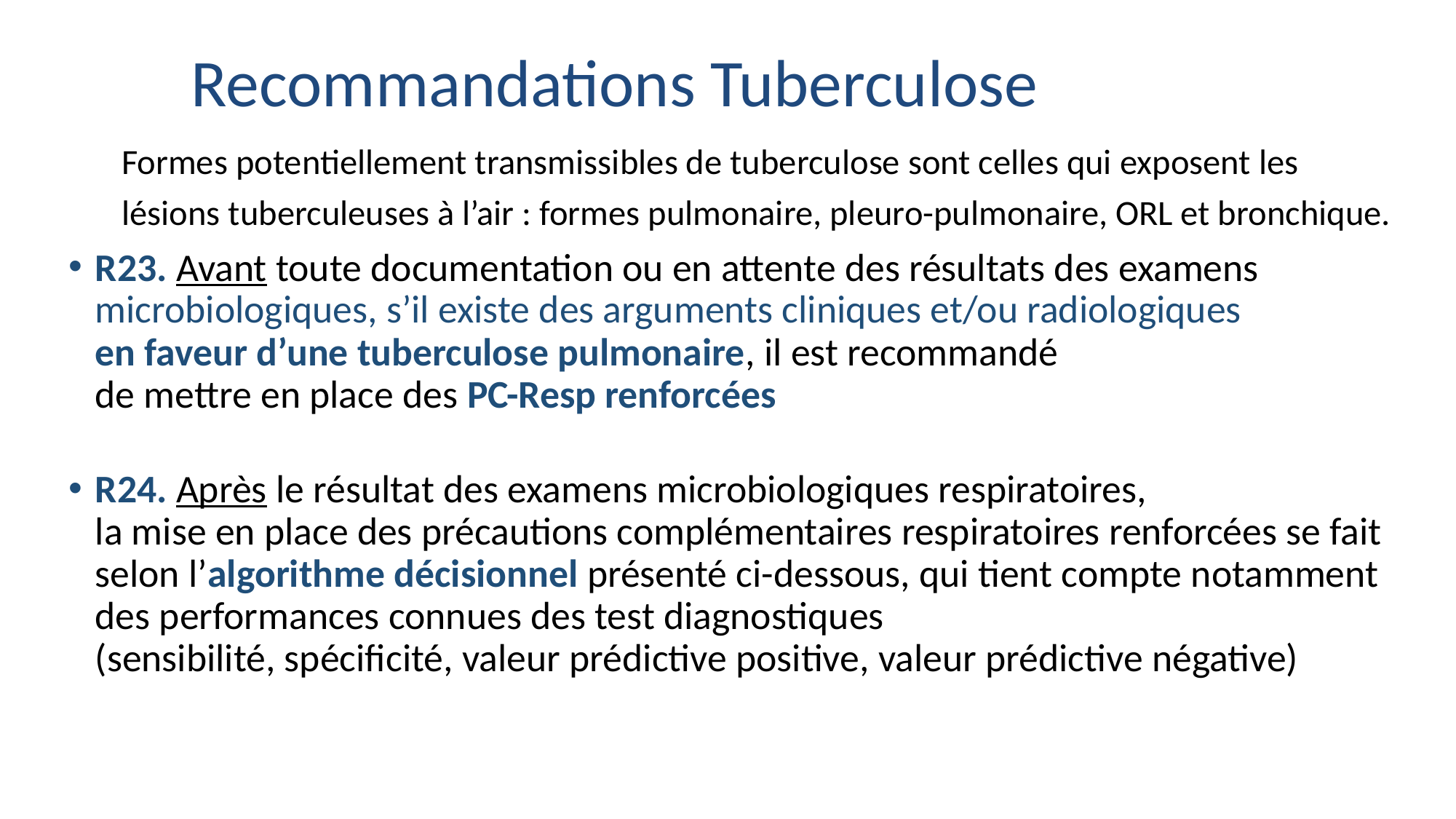

# Recommandations Tuberculose
Formes potentiellement transmissibles de tuberculose sont celles qui exposent les lésions tuberculeuses à l’air : formes pulmonaire, pleuro-pulmonaire, ORL et bronchique.
R23. Avant toute documentation ou en attente des résultats des examens microbiologiques, s’il existe des arguments cliniques et/ou radiologiques
en faveur d’une tuberculose pulmonaire, il est recommandé
de mettre en place des PC-Resp renforcées

R24. Après le résultat des examens microbiologiques respiratoires,
la mise en place des précautions complémentaires respiratoires renforcées se fait selon l’algorithme décisionnel présenté ci-dessous, qui tient compte notamment des performances connues des test diagnostiques
(sensibilité, spécificité, valeur prédictive positive, valeur prédictive négative)